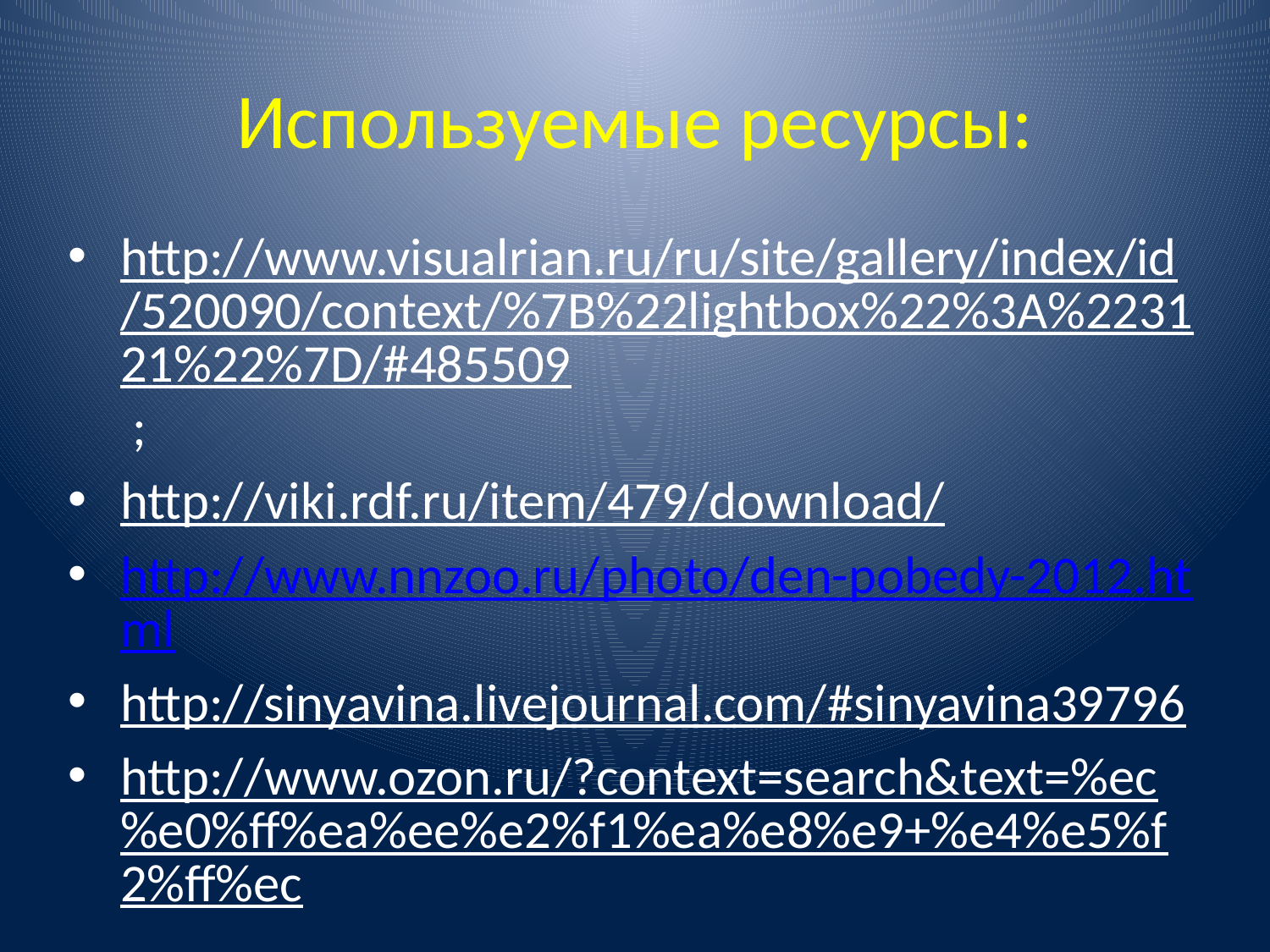

# Используемые ресурсы:
http://www.visualrian.ru/ru/site/gallery/index/id/520090/context/%7B%22lightbox%22%3A%223121%22%7D/#485509 ;
http://viki.rdf.ru/item/479/download/
http://www.nnzoo.ru/photo/den-pobedy-2012.html
http://sinyavina.livejournal.com/#sinyavina39796
http://www.ozon.ru/?context=search&text=%ec%e0%ff%ea%ee%e2%f1%ea%e8%e9+%e4%e5%f2%ff%ec
http://anyamashka.ru/photo/animashki/spasibo/animacija_kartinka_spasibo_za_vnimanie/44-0-3021